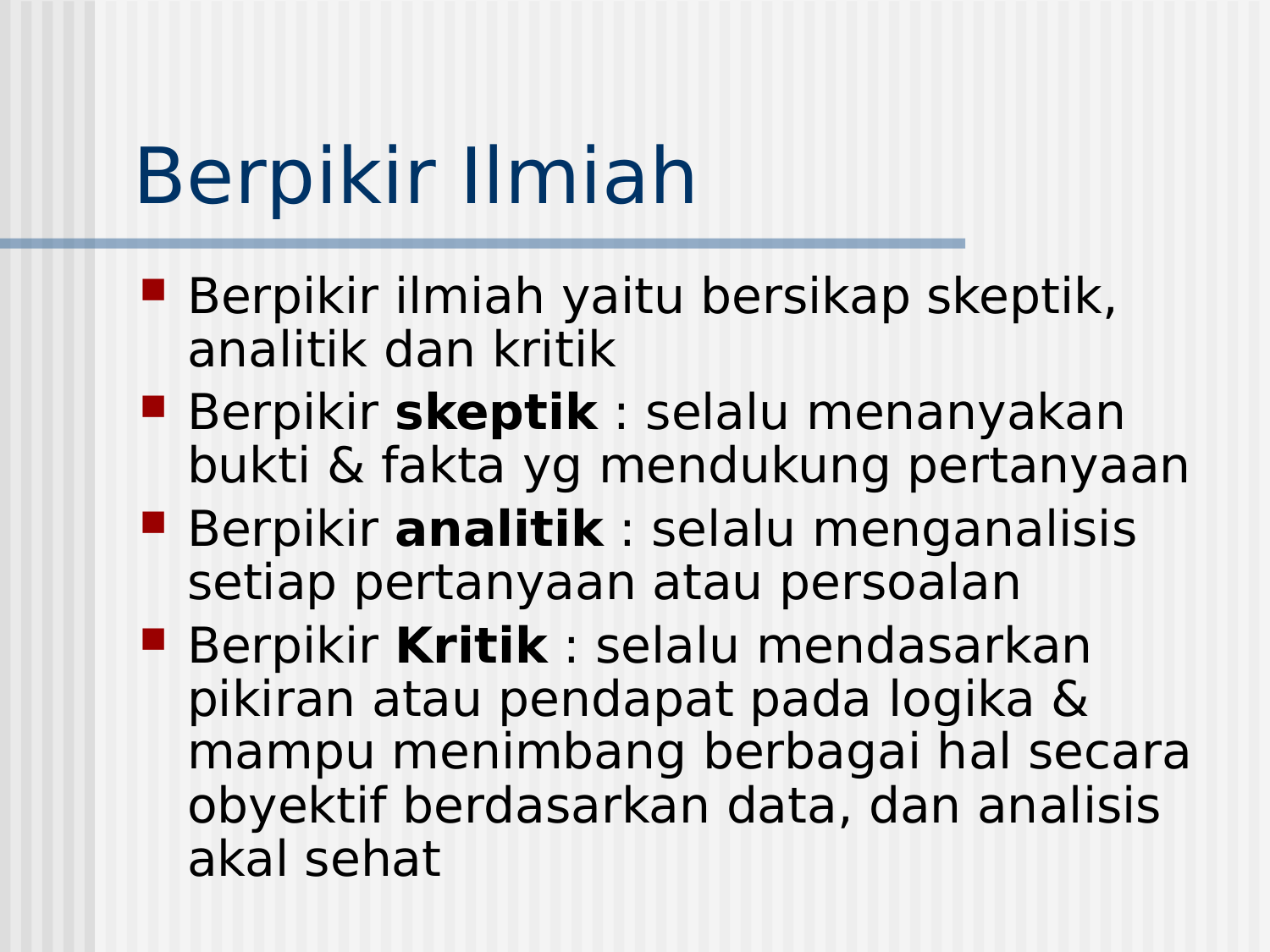

Berpikir ilmiah yaitu bersikap skeptik, analitik dan kritik
Berpikir skeptik : selalu menanyakan bukti & fakta yg mendukung pertanyaan
Berpikir analitik : selalu menganalisis setiap pertanyaan atau persoalan
Berpikir Kritik : selalu mendasarkan pikiran atau pendapat pada logika & mampu menimbang berbagai hal secara obyektif berdasarkan data, dan analisis akal sehat
Berpikir Ilmiah